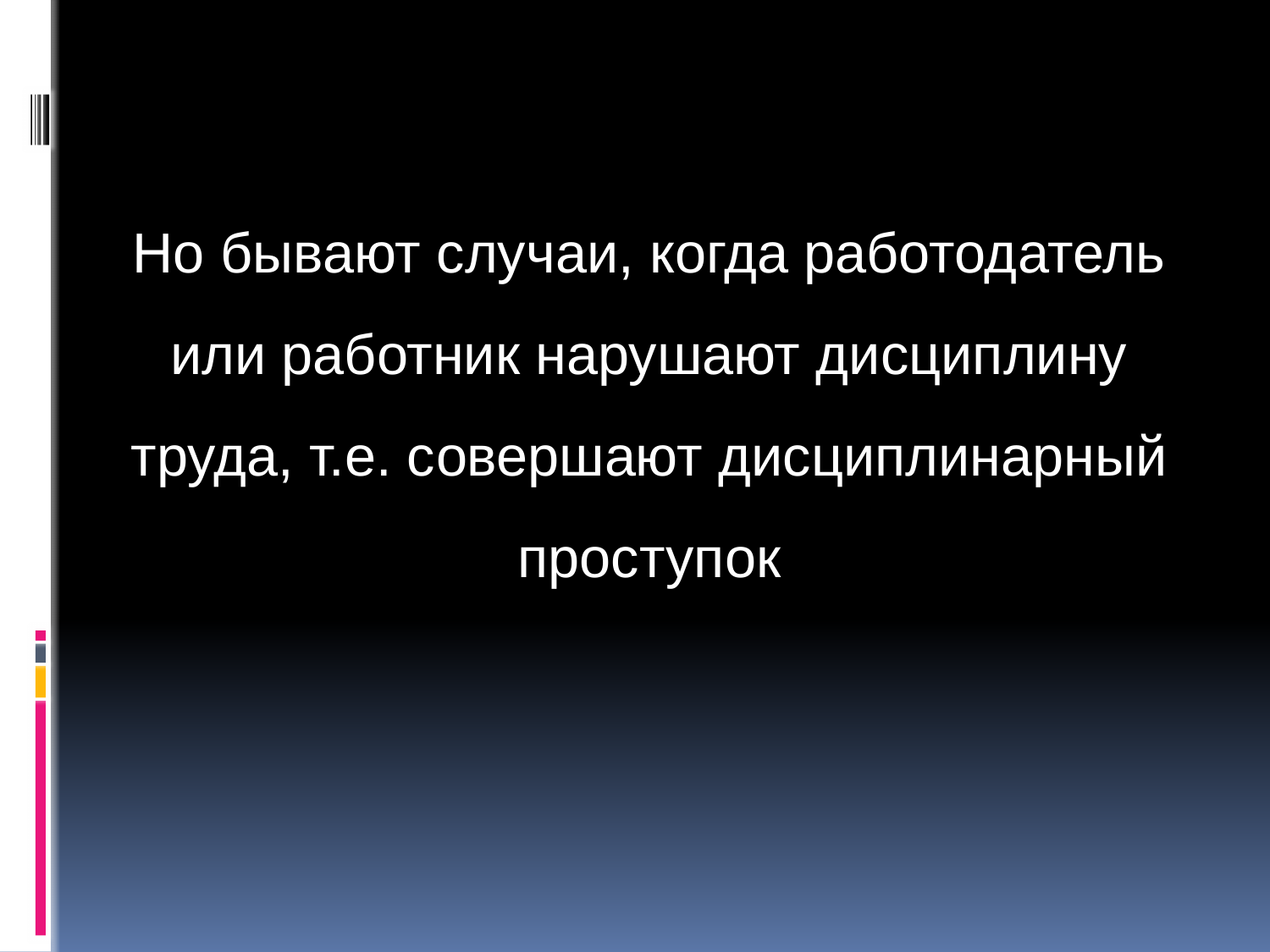

Но бывают случаи, когда работодатель или работник нарушают дисциплину труда, т.е. совершают дисциплинарный проступок